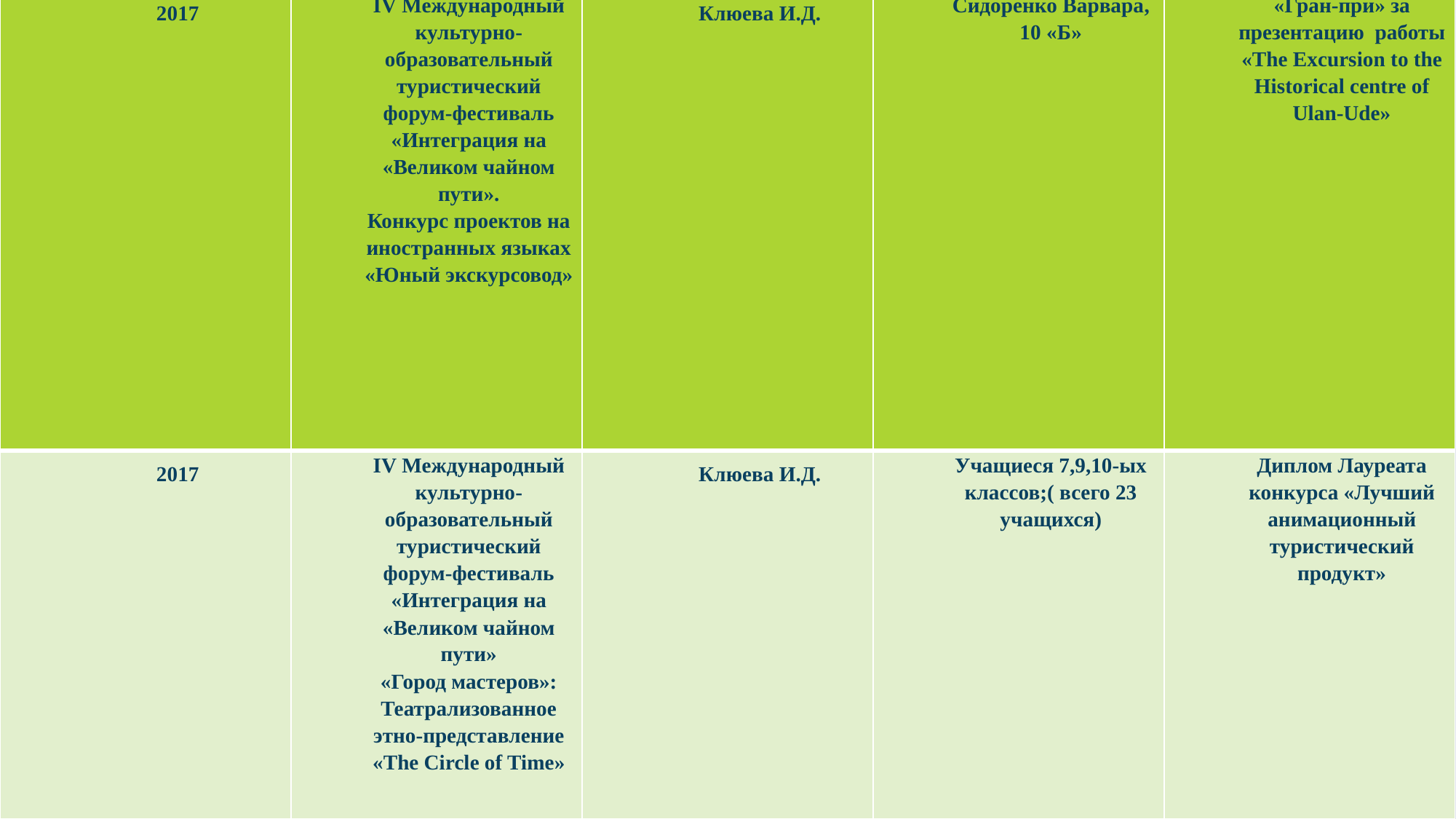

| 2017 | IV Международный культурно-образовательный туристический форум-фестиваль «Интеграция на «Великом чайном пути». Конкурс проектов на иностранных языках «Юный экскурсовод» | Клюева И.Д. | Сидоренко Варвара, 10 «Б» | «Гран-при» за презентацию работы «The Excursion to the Historical centre of Ulan-Ude» |
| --- | --- | --- | --- | --- |
| 2017 | IV Международный культурно-образовательный туристический форум-фестиваль «Интеграция на «Великом чайном пути» «Город мастеров»: Театрализованное этно-представление «The Circle of Time» | Клюева И.Д. | Учащиеся 7,9,10-ых классов;( всего 23 учащихся) | Диплом Лауреата конкурса «Лучший анимационный туристический продукт» |
#